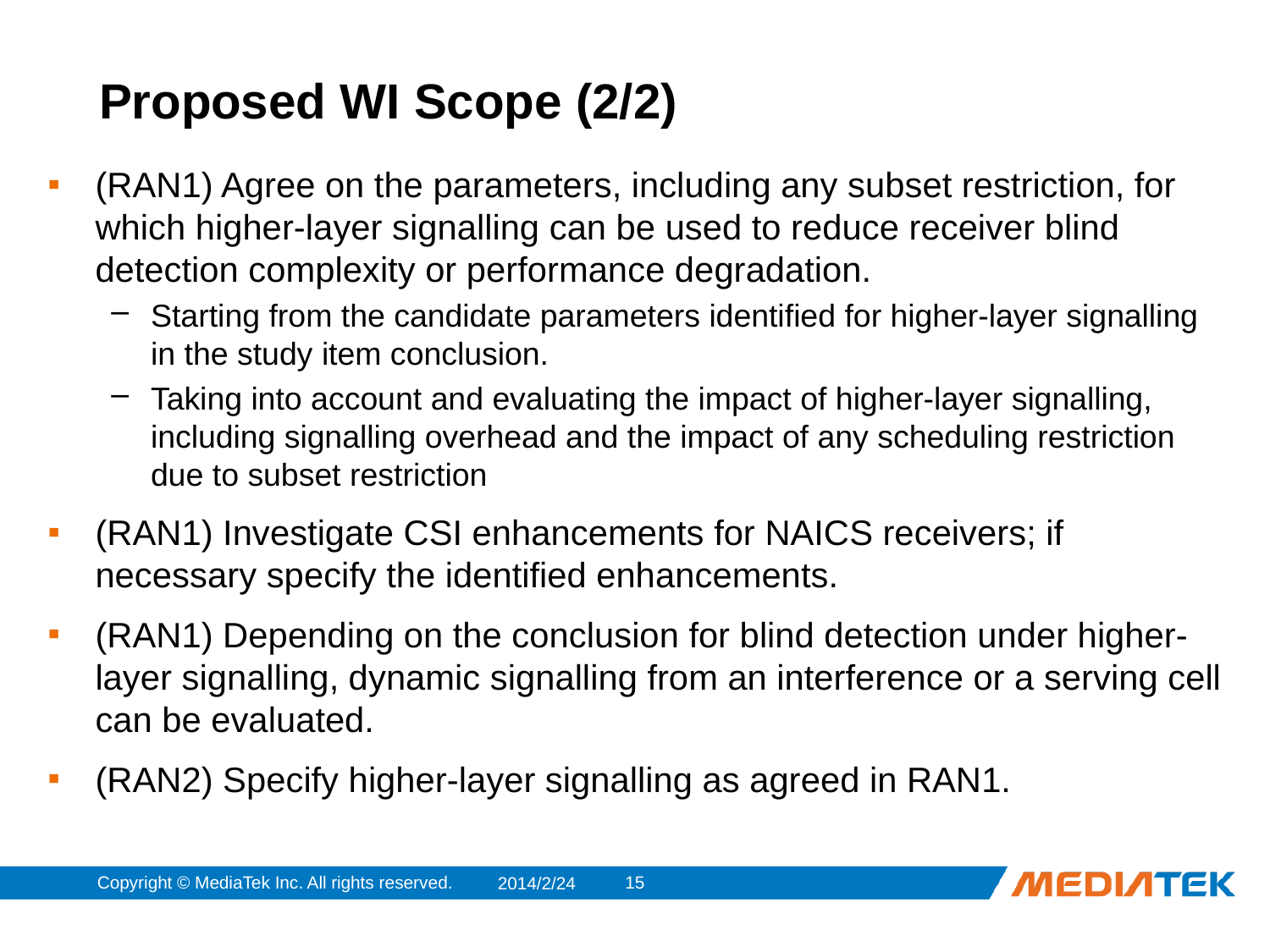

# Proposed WI Scope (2/2)
(RAN1) Agree on the parameters, including any subset restriction, for which higher-layer signalling can be used to reduce receiver blind detection complexity or performance degradation.
Starting from the candidate parameters identified for higher-layer signalling in the study item conclusion.
Taking into account and evaluating the impact of higher-layer signalling, including signalling overhead and the impact of any scheduling restriction due to subset restriction
(RAN1) Investigate CSI enhancements for NAICS receivers; if necessary specify the identified enhancements.
(RAN1) Depending on the conclusion for blind detection under higher-layer signalling, dynamic signalling from an interference or a serving cell can be evaluated.
(RAN2) Specify higher-layer signalling as agreed in RAN1.

Copyright © MediaTek Inc. All rights reserved.
15
2014/2/24